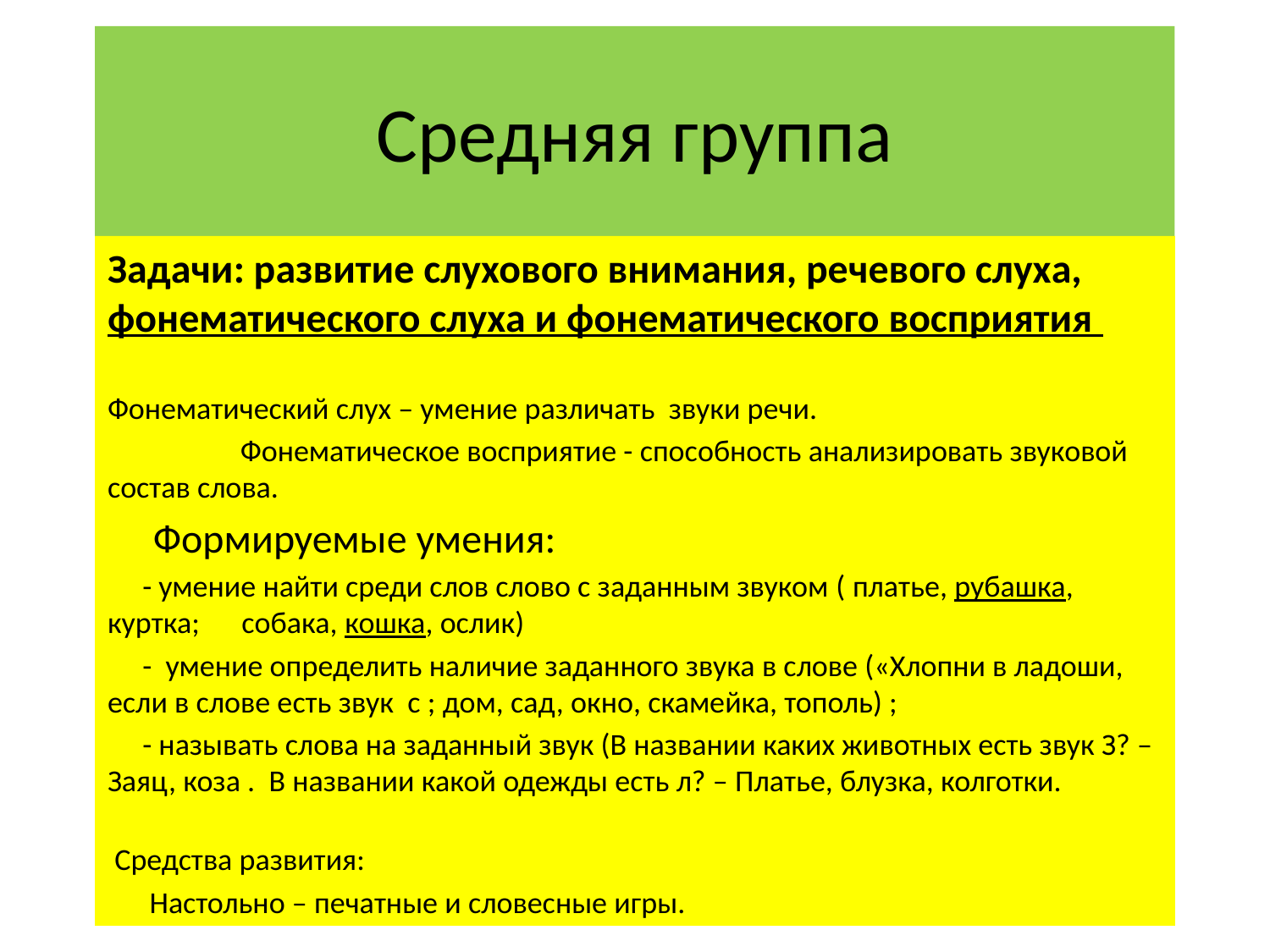

# Средняя группа
Задачи: развитие слухового внимания, речевого слуха,  фонематического слуха и фонематического восприятия

Фонематический слух – умение различать  звуки речи.
                   Фонематическое восприятие - способность анализировать звуковой состав слова.
     Формируемые умения:
     - умение найти среди слов слово с заданным звуком ( платье, рубашка, куртка;      собака, кошка, ослик)
     -  умение определить наличие заданного звука в слове («Хлопни в ладоши, если в слове есть звук  с ; дом, сад, окно, скамейка, тополь) ;
     - называть слова на заданный звук (В названии каких животных есть звук З? – Заяц, коза .  В названии какой одежды есть л? – Платье, блузка, колготки.
 Средства развития:
      Настольно – печатные и словесные игры.